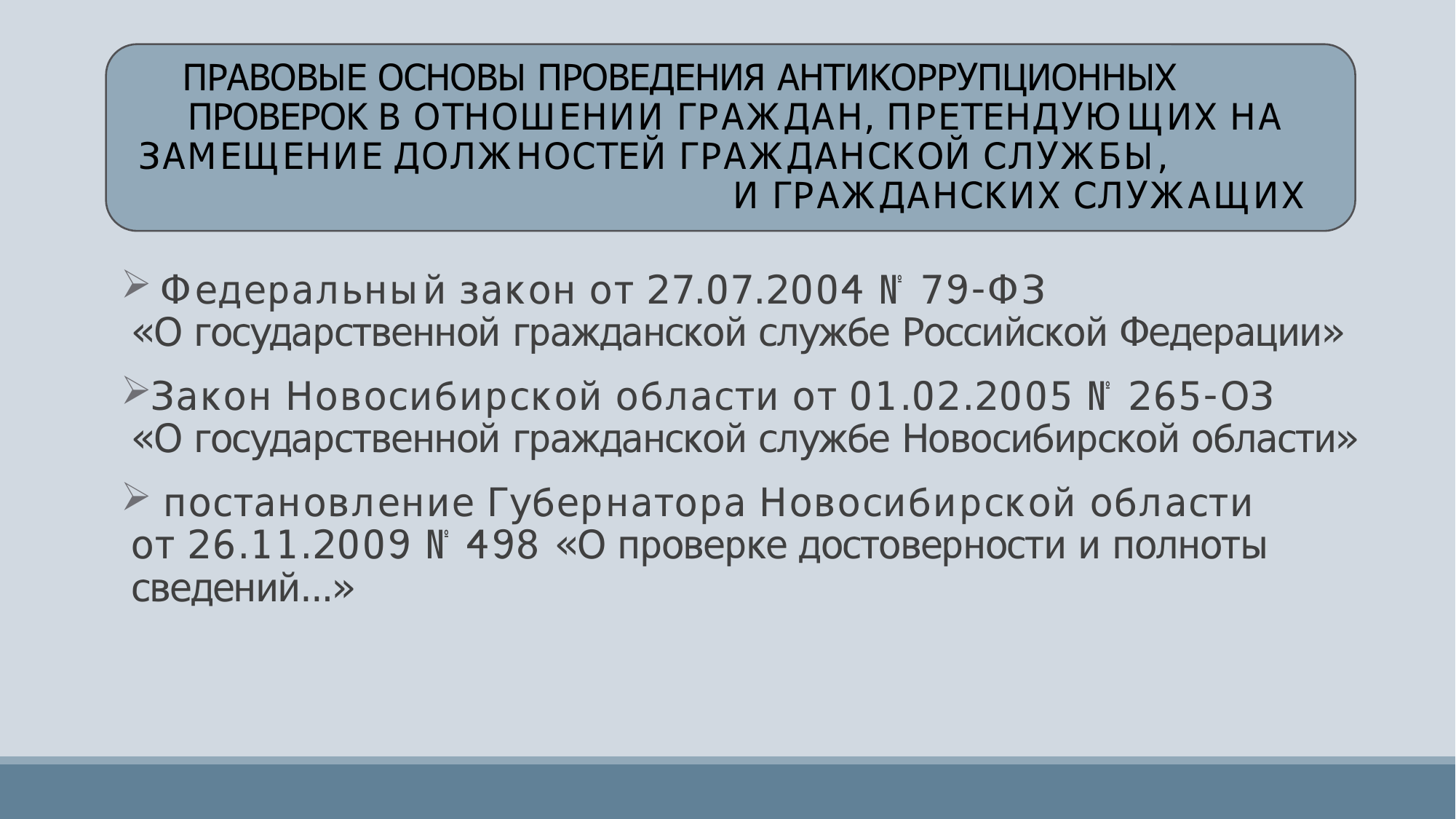

ПРАВОВЫЕ ОСНОВЫ ПРОВЕДЕНИЯ АНТИКОРРУПЦИОННЫХ           ПРОВЕРОК В ОТНОШЕНИИ ГРАЖДАН, ПРЕТЕНДУЮЩИХ НА ЗАМЕЩЕНИЕ ДОЛЖНОСТЕЙ ГРАЖДАНСКОЙ СЛУЖБЫ,                                                                     И ГРАЖДАНСКИХ СЛУЖАЩИХ
 Федеральный закон от 27.07.2004 № 79-ФЗ                       «О государственной гражданской службе Российской Федерации»
Закон Новосибирской области от 01.02.2005 № 265-ОЗ   «О государственной гражданской службе Новосибирской области»
 постановление Губернатора Новосибирской области       от 26.11.2009 № 498 «О проверке достоверности и полноты сведений…»